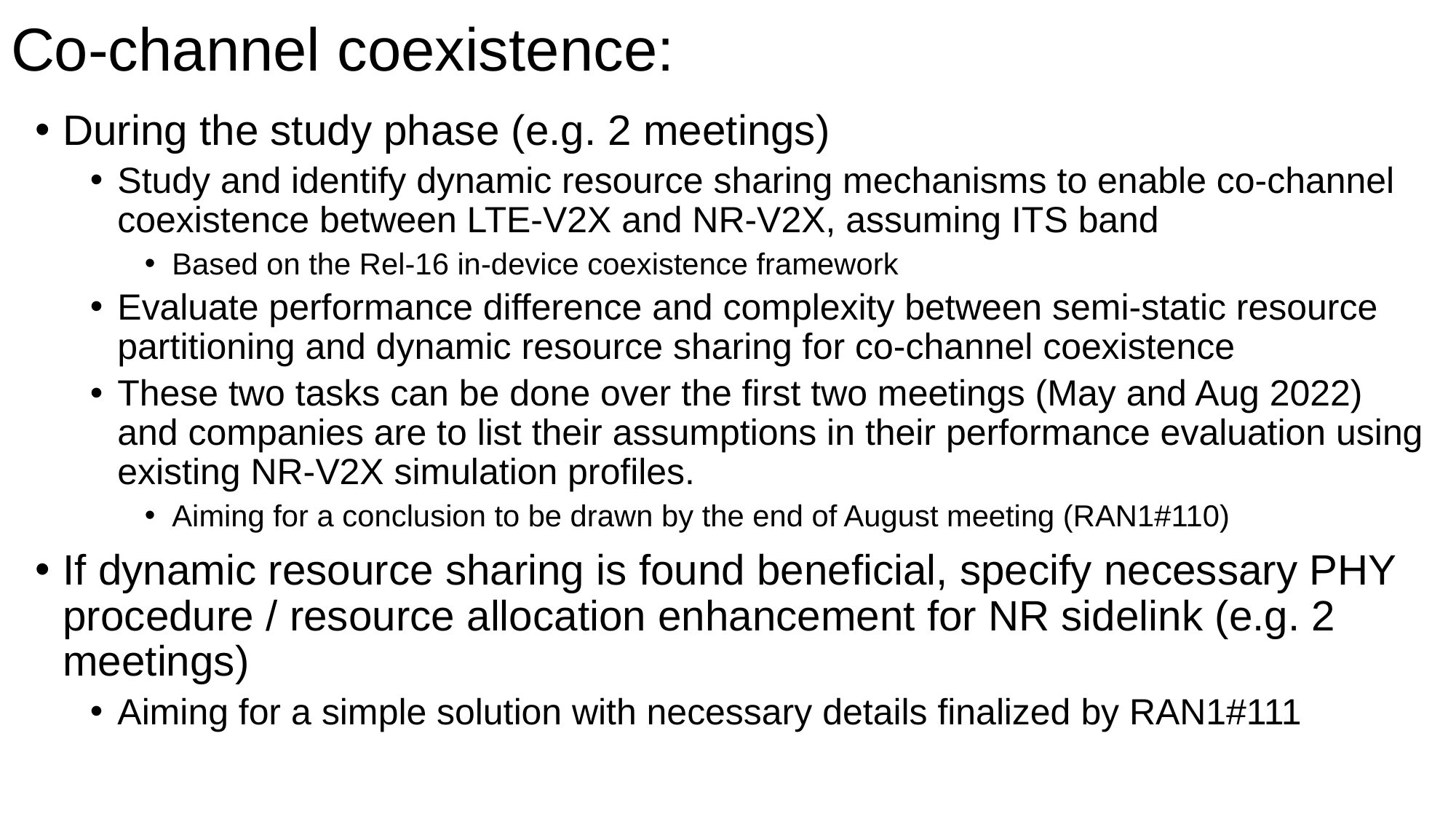

Co-channel coexistence:
During the study phase (e.g. 2 meetings)
Study and identify dynamic resource sharing mechanisms to enable co-channel coexistence between LTE-V2X and NR-V2X, assuming ITS band
Based on the Rel-16 in-device coexistence framework
Evaluate performance difference and complexity between semi-static resource partitioning and dynamic resource sharing for co-channel coexistence
These two tasks can be done over the first two meetings (May and Aug 2022) and companies are to list their assumptions in their performance evaluation using existing NR-V2X simulation profiles.
Aiming for a conclusion to be drawn by the end of August meeting (RAN1#110)
If dynamic resource sharing is found beneficial, specify necessary PHY procedure / resource allocation enhancement for NR sidelink (e.g. 2 meetings)
Aiming for a simple solution with necessary details finalized by RAN1#111